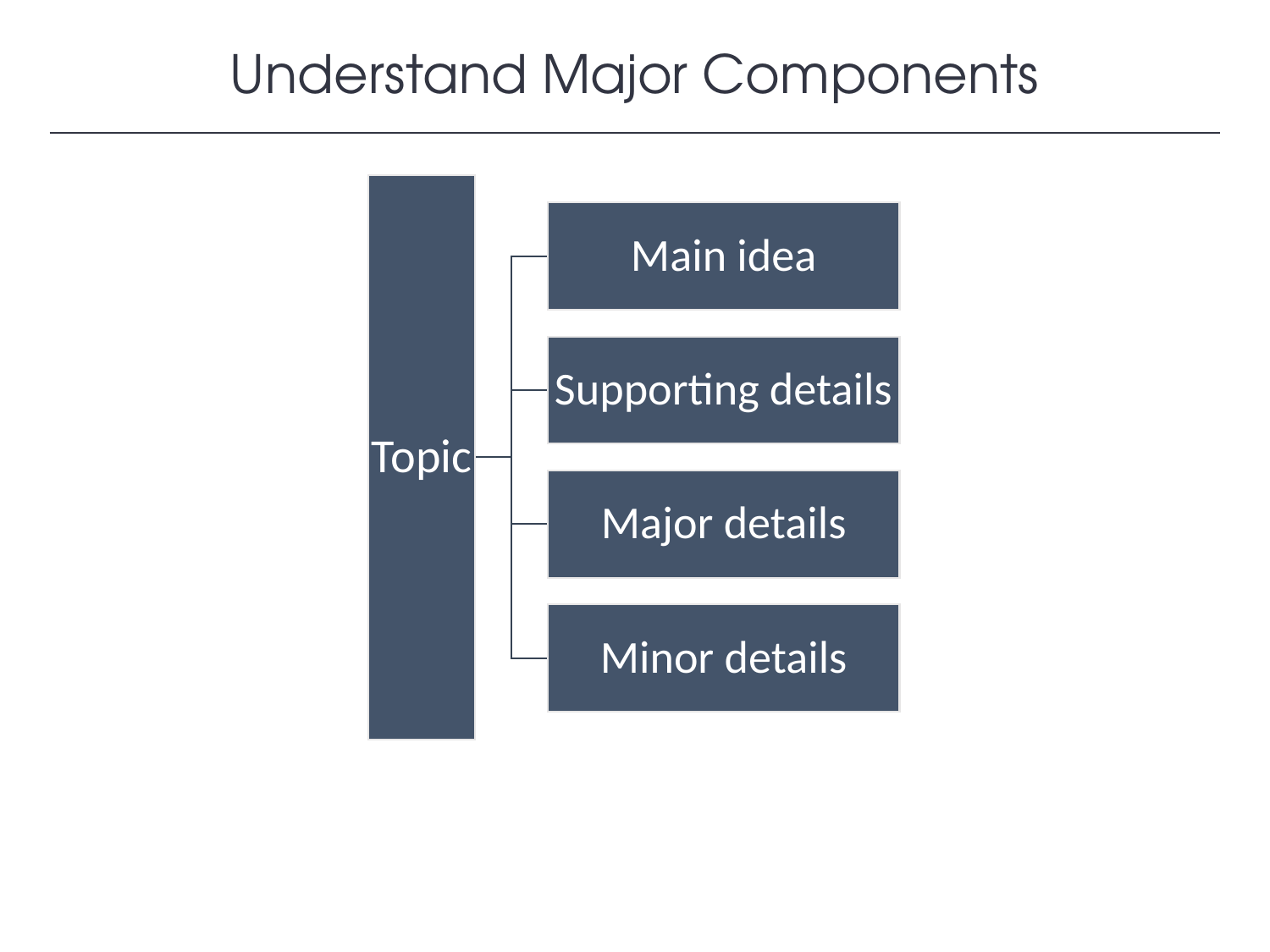

Understand Major Components

Topic
Main idea
Supporting details
Major details
Minor details